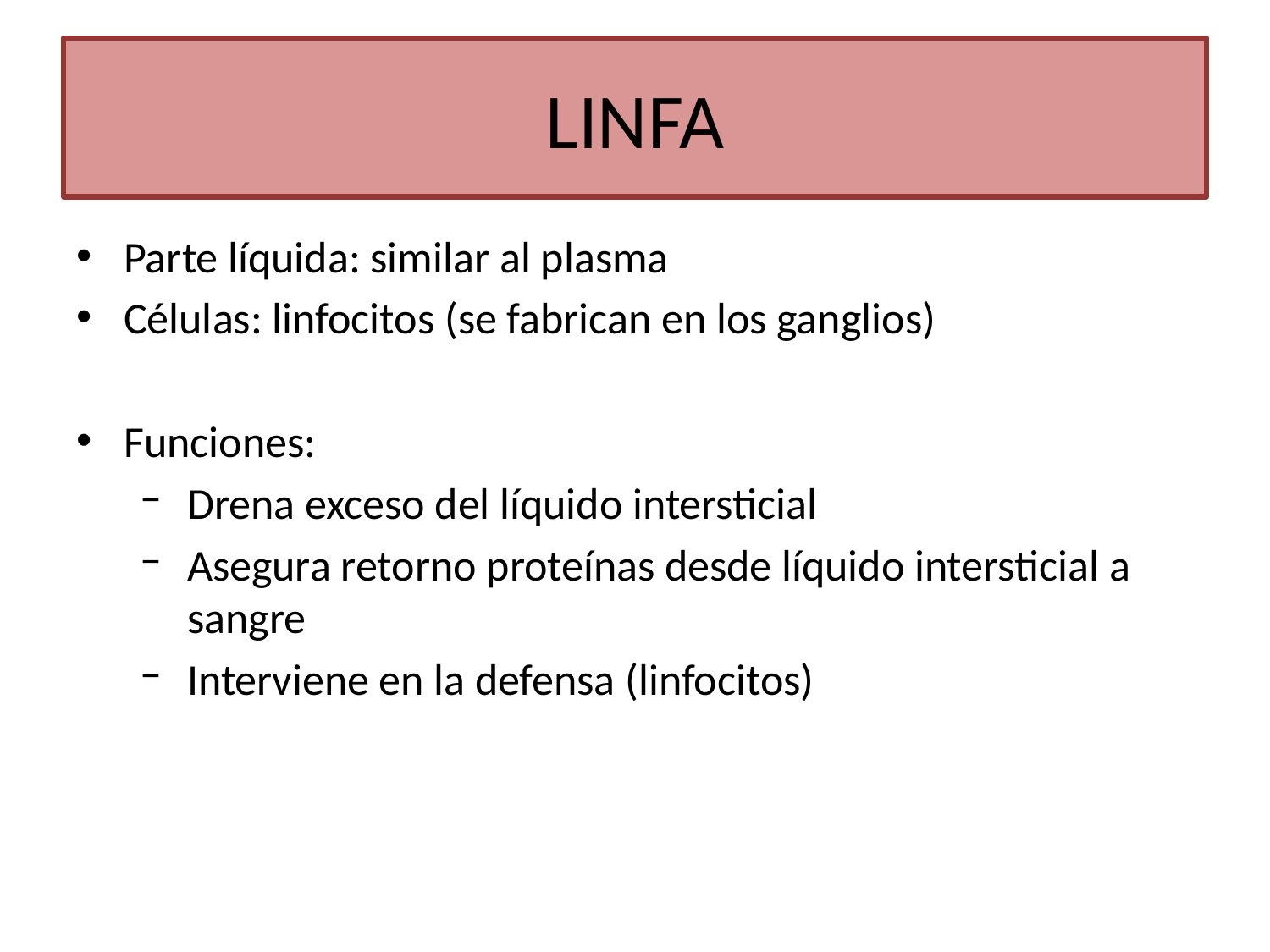

# LINFA
Parte líquida: similar al plasma
Células: linfocitos (se fabrican en los ganglios)

Funciones:
Drena exceso del líquido intersticial
Asegura retorno proteínas desde líquido intersticial a sangre
Interviene en la defensa (linfocitos)